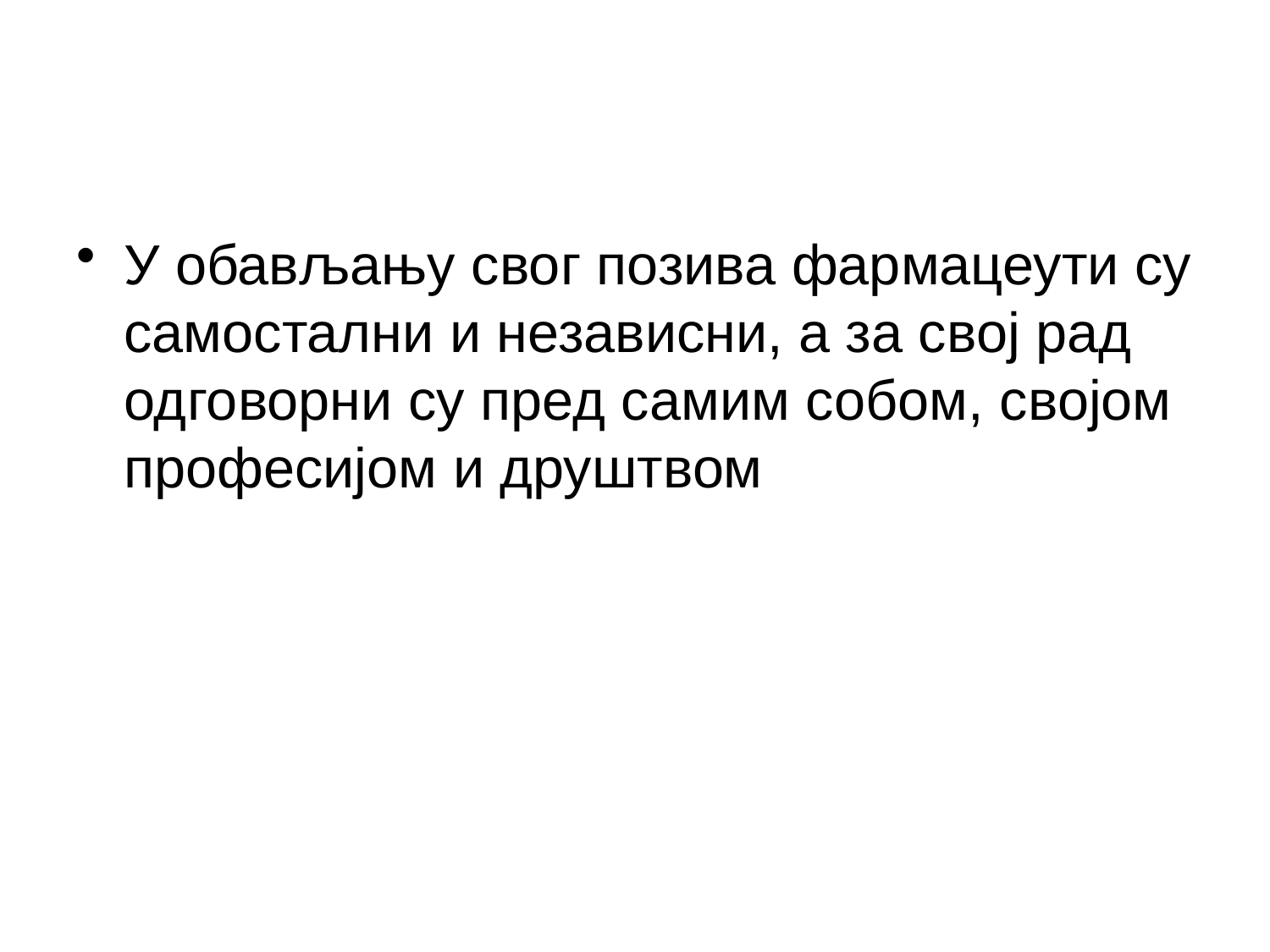

#
У обављању свог позива фармацеути су самостални и независни, а за свој рад одговорни су пред самим собом, својом професијом и друштвом